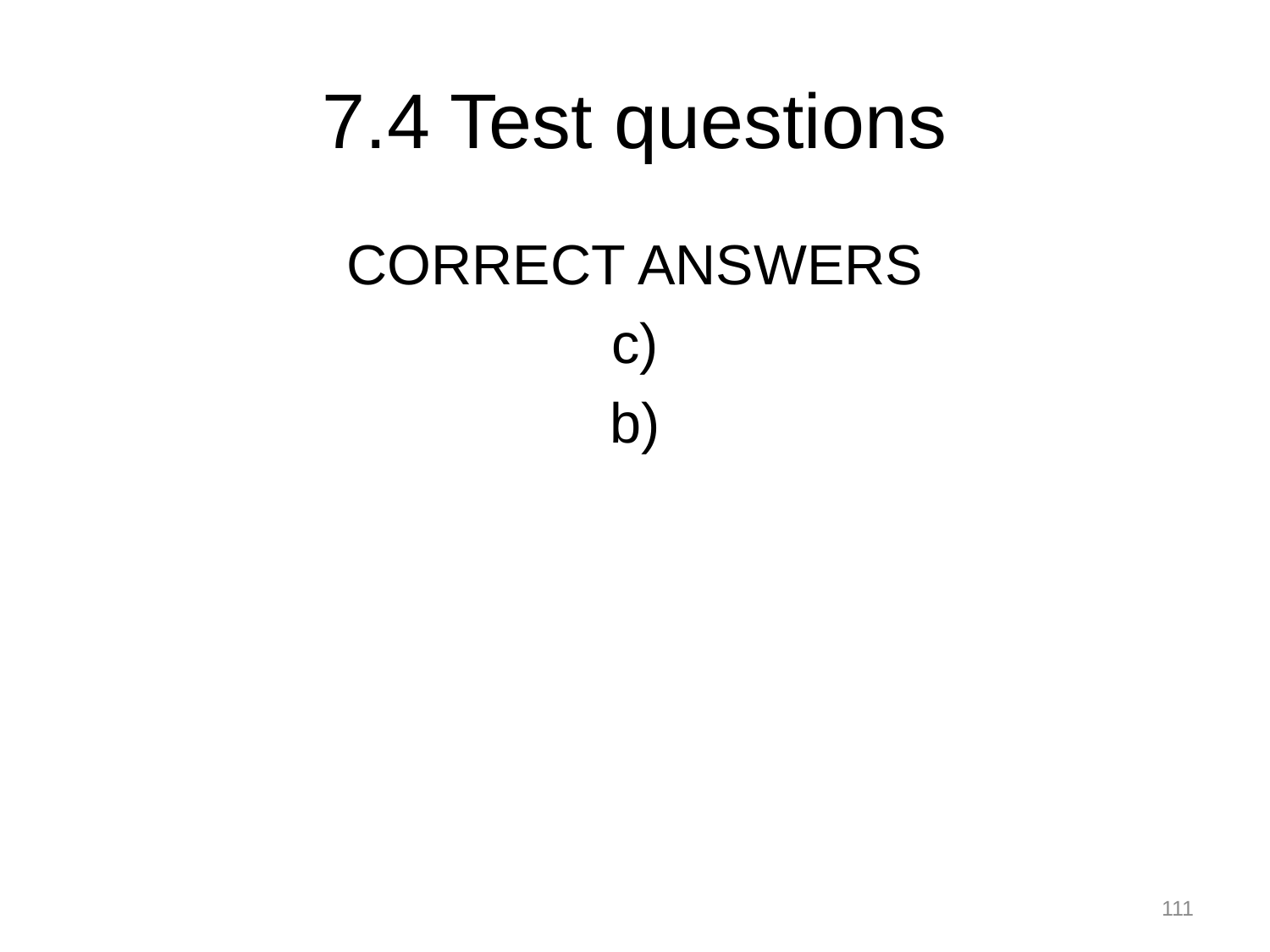

# 7.4 Test questions
CORRECT ANSWERS
c)
b)

111